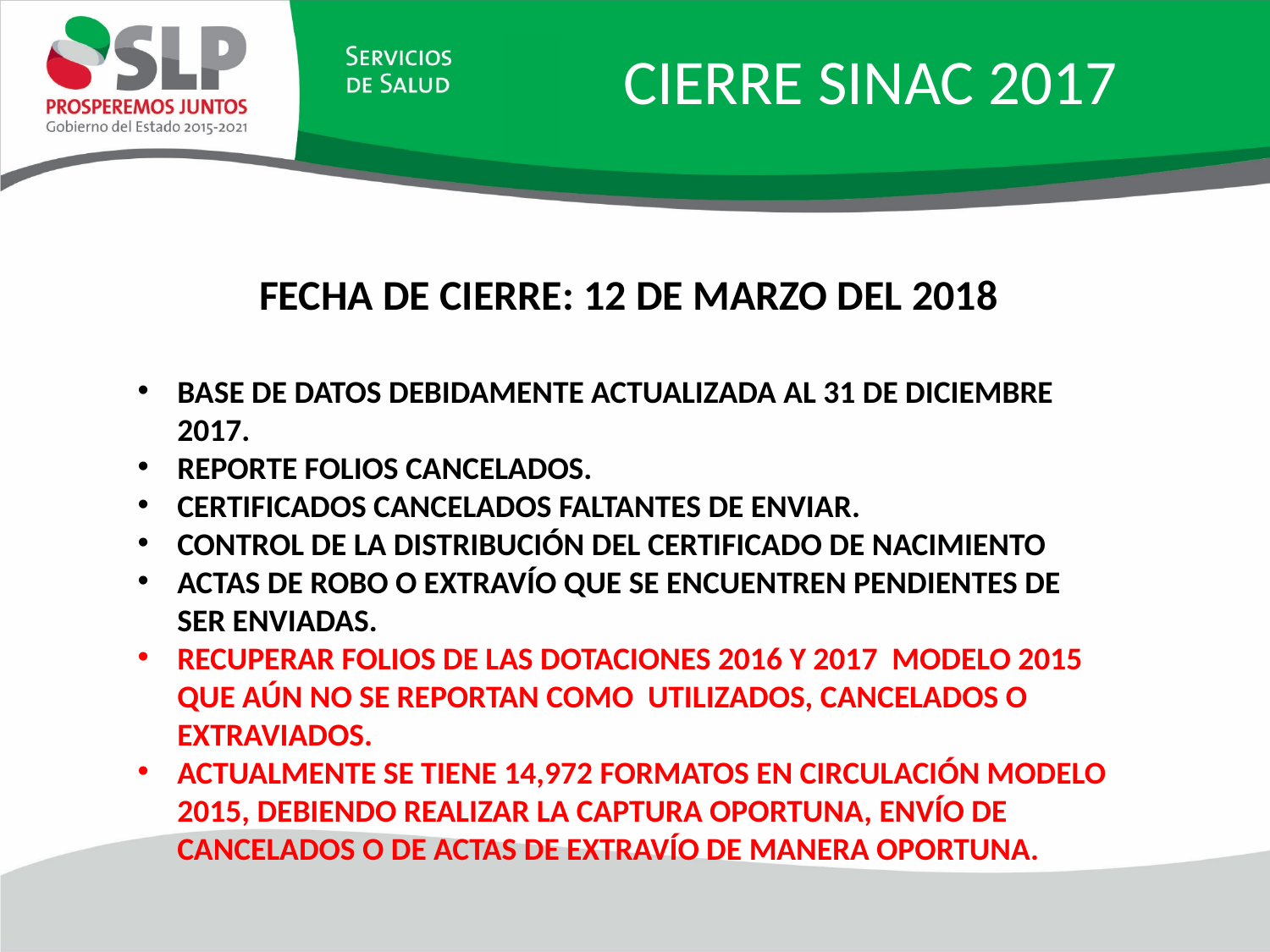

CIERRE SINAC 2017
FECHA DE CIERRE: 12 DE MARZO DEL 2018
BASE DE DATOS DEBIDAMENTE ACTUALIZADA AL 31 DE DICIEMBRE 2017.
REPORTE FOLIOS CANCELADOS.
CERTIFICADOS CANCELADOS FALTANTES DE ENVIAR.
CONTROL DE LA DISTRIBUCIÓN DEL CERTIFICADO DE NACIMIENTO
ACTAS DE ROBO O EXTRAVÍO QUE SE ENCUENTREN PENDIENTES DE SER ENVIADAS.
RECUPERAR FOLIOS DE LAS DOTACIONES 2016 Y 2017  MODELO 2015 QUE AÚN NO SE REPORTAN COMO  UTILIZADOS, CANCELADOS O EXTRAVIADOS.
ACTUALMENTE SE TIENE 14,972 FORMATOS EN CIRCULACIÓN MODELO 2015, DEBIENDO REALIZAR LA CAPTURA OPORTUNA, ENVÍO DE CANCELADOS O DE ACTAS DE EXTRAVÍO DE MANERA OPORTUNA.